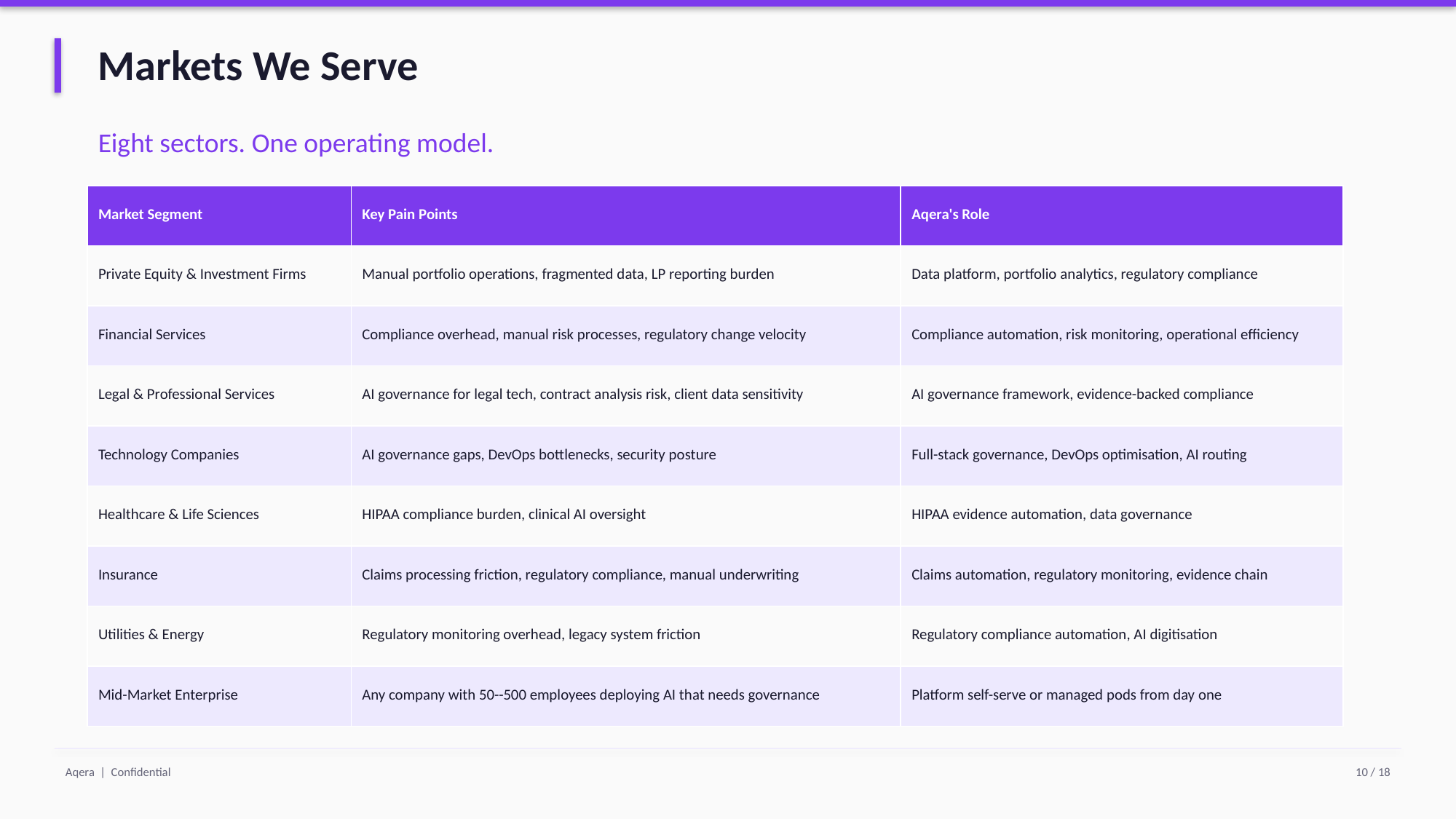

Markets We Serve

Eight sectors. One operating model.
| Market Segment | Key Pain Points | Aqera's Role |
| --- | --- | --- |
| Private Equity & Investment Firms | Manual portfolio operations, fragmented data, LP reporting burden | Data platform, portfolio analytics, regulatory compliance |
| Financial Services | Compliance overhead, manual risk processes, regulatory change velocity | Compliance automation, risk monitoring, operational efficiency |
| Legal & Professional Services | AI governance for legal tech, contract analysis risk, client data sensitivity | AI governance framework, evidence-backed compliance |
| Technology Companies | AI governance gaps, DevOps bottlenecks, security posture | Full-stack governance, DevOps optimisation, AI routing |
| Healthcare & Life Sciences | HIPAA compliance burden, clinical AI oversight | HIPAA evidence automation, data governance |
| Insurance | Claims processing friction, regulatory compliance, manual underwriting | Claims automation, regulatory monitoring, evidence chain |
| Utilities & Energy | Regulatory monitoring overhead, legacy system friction | Regulatory compliance automation, AI digitisation |
| Mid-Market Enterprise | Any company with 50--500 employees deploying AI that needs governance | Platform self-serve or managed pods from day one |

Aqera  |  Confidential
10 / 18